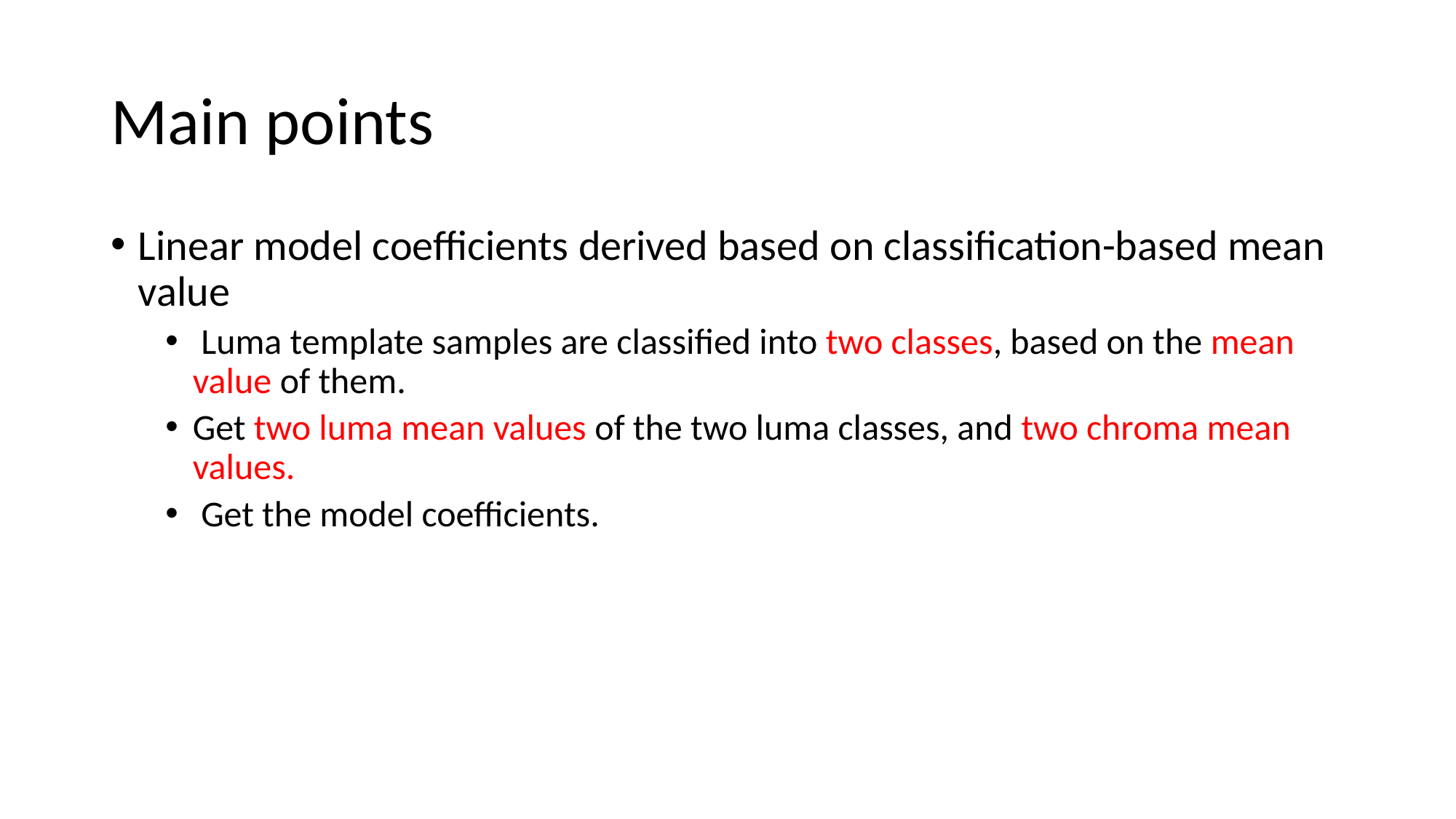

# Main points
Linear model coefficients derived based on classification-based mean value
 Luma template samples are classified into two classes, based on the mean value of them.
Get two luma mean values of the two luma classes, and two chroma mean values.
 Get the model coefficients.